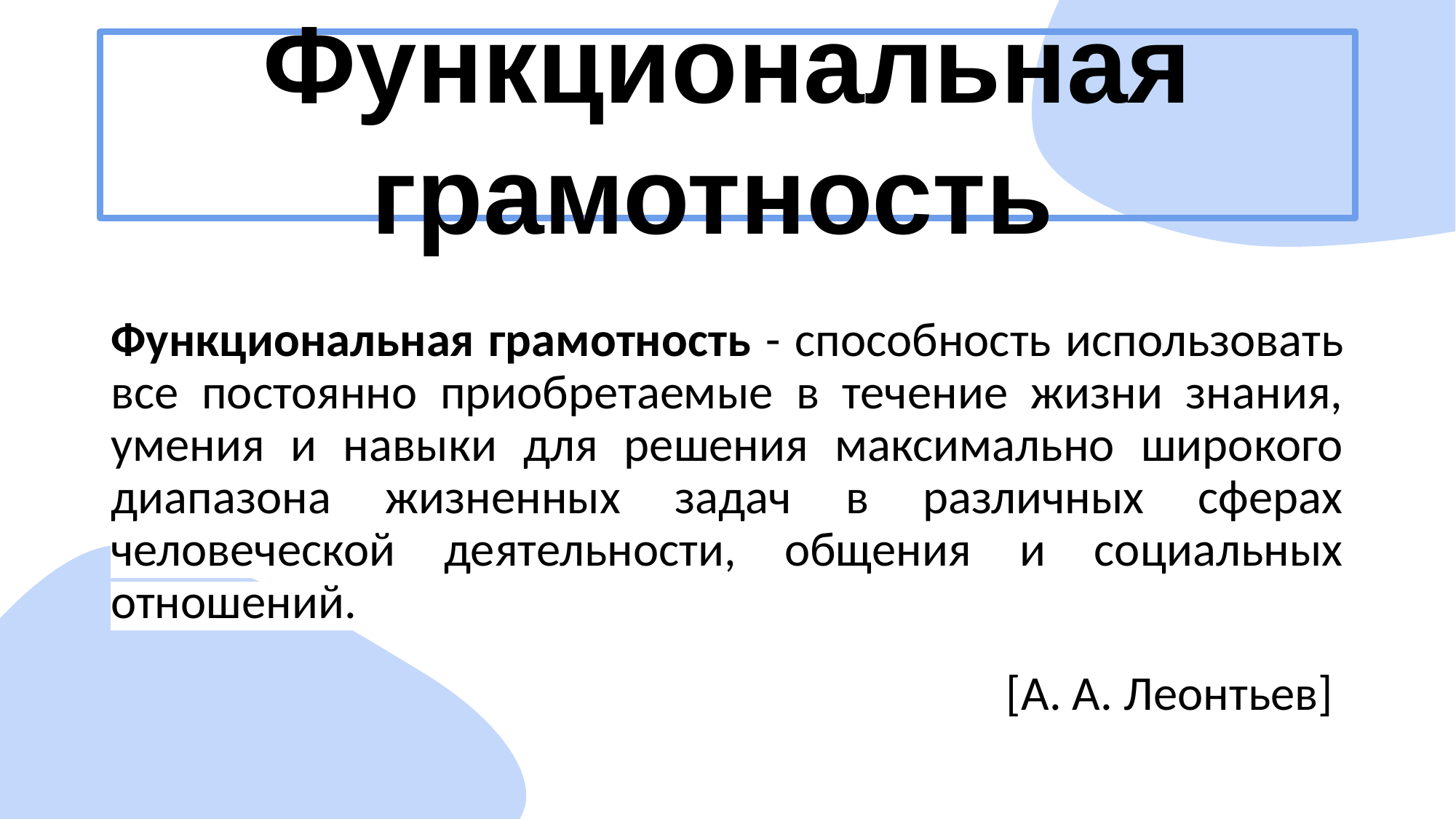

# Функциональная грамотность
Функциональная грамотность - способность использовать все постоянно приобретаемые в течение жизни знания, умения и навыки для решения максимально широкого диапазона жизненных задач в различных сферах человеческой деятельности, общения и социальных отношений.
 [А. А. Леонтьев]